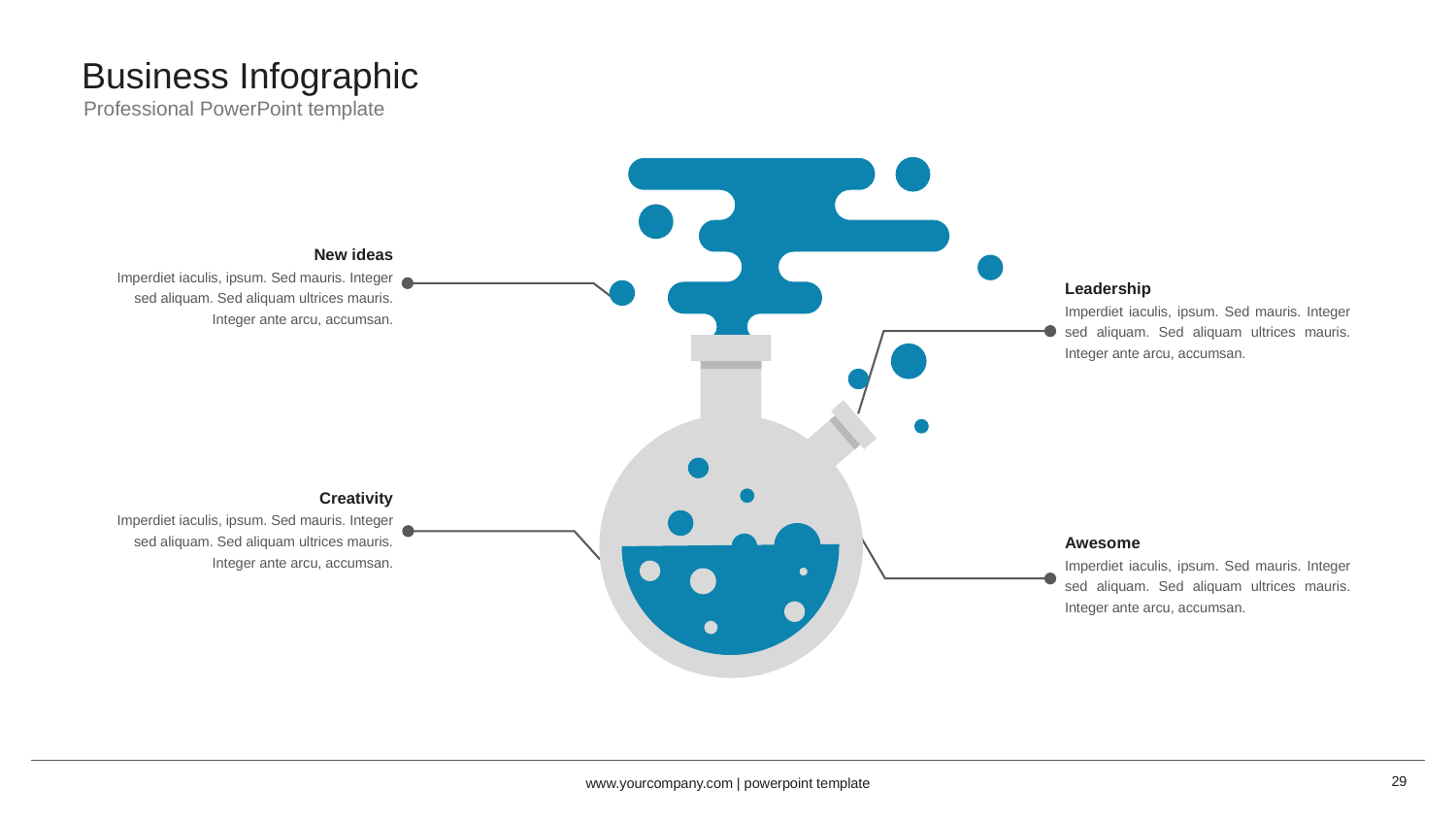

# Business Infographic
Professional PowerPoint template

New ideas
Imperdiet iaculis, ipsum. Sed mauris. Integer sed aliquam. Sed aliquam ultrices mauris. Integer ante arcu, accumsan.
Leadership
Imperdiet iaculis, ipsum. Sed mauris. Integer sed aliquam. Sed aliquam ultrices mauris. Integer ante arcu, accumsan.

Creativity
Imperdiet iaculis, ipsum. Sed mauris. Integer sed aliquam. Sed aliquam ultrices mauris. Integer ante arcu, accumsan.
Awesome
Imperdiet iaculis, ipsum. Sed mauris. Integer sed aliquam. Sed aliquam ultrices mauris. Integer ante arcu, accumsan.

www.yourcompany.com | powerpoint template
29